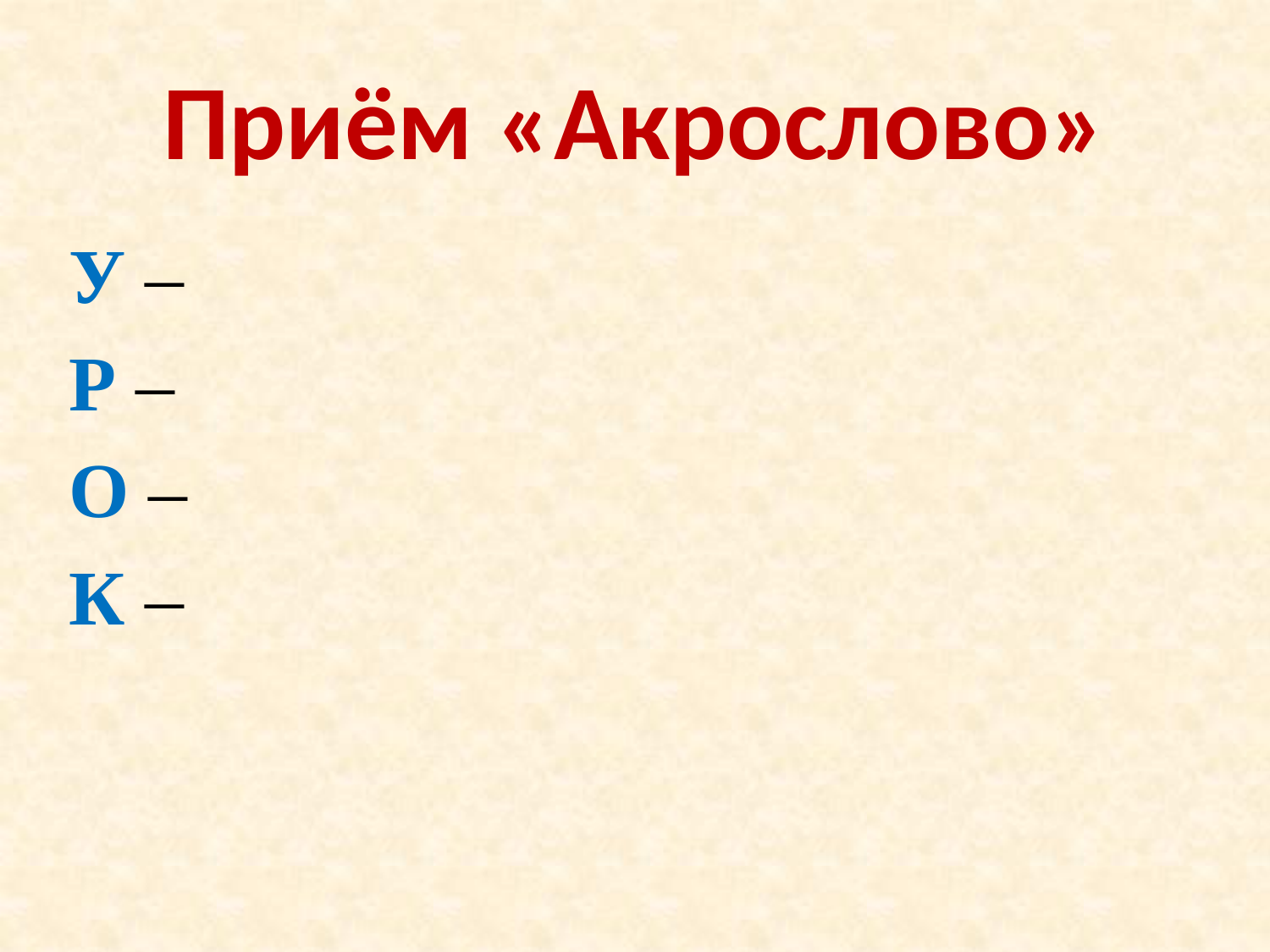

# Приём «Акрослово»
У –
Р –
О –
К –